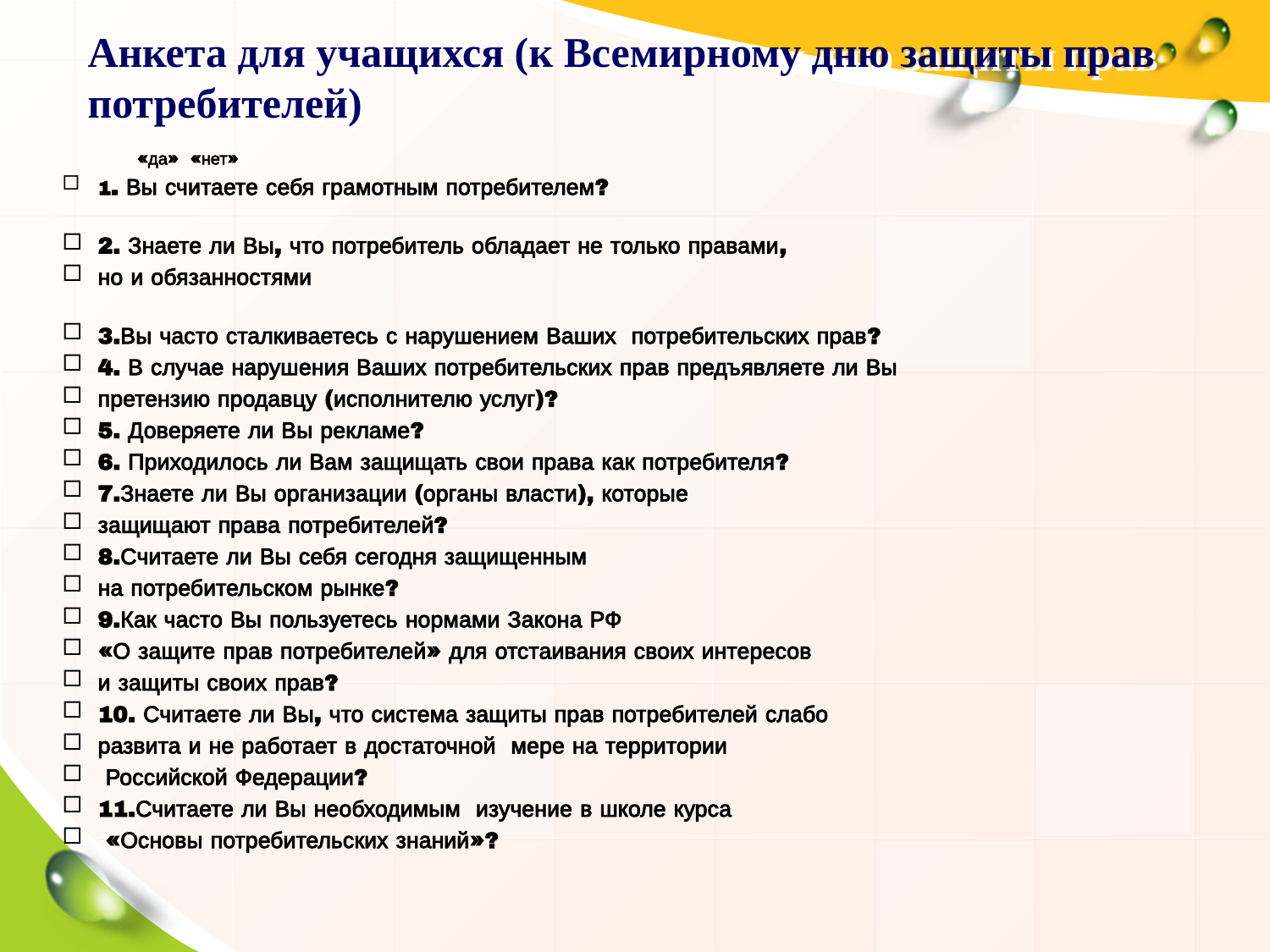

# Анкета для учащихся (к Всемирному дню защиты прав потребителей)
                                                                                                                                                                                                                                                                    						                             «да»  «нет»
1. Вы считаете себя грамотным потребителем?
2. Знаете ли Вы, что потребитель обладает не только правами,
но и обязанностями
3.Вы часто сталкиваетесь с нарушением Ваших  потребительских прав?
4. В случае нарушения Ваших потребительских прав предъявляете ли Вы
претензию продавцу (исполнителю услуг)?
5. Доверяете ли Вы рекламе?
6. Приходилось ли Вам защищать свои права как потребителя?
7.Знаете ли Вы организации (органы власти), которые
защищают права потребителей?
8.Считаете ли Вы себя сегодня защищенным
на потребительском рынке?
9.Как часто Вы пользуетесь нормами Закона РФ
«О защите прав потребителей» для отстаивания своих интересов
и защиты своих прав?
10. Считаете ли Вы, что система защиты прав потребителей слабо
развита и не работает в достаточной  мере на территории
 Российской Федерации?
11.Считаете ли Вы необходимым  изучение в школе курса
 «Основы потребительских знаний»?